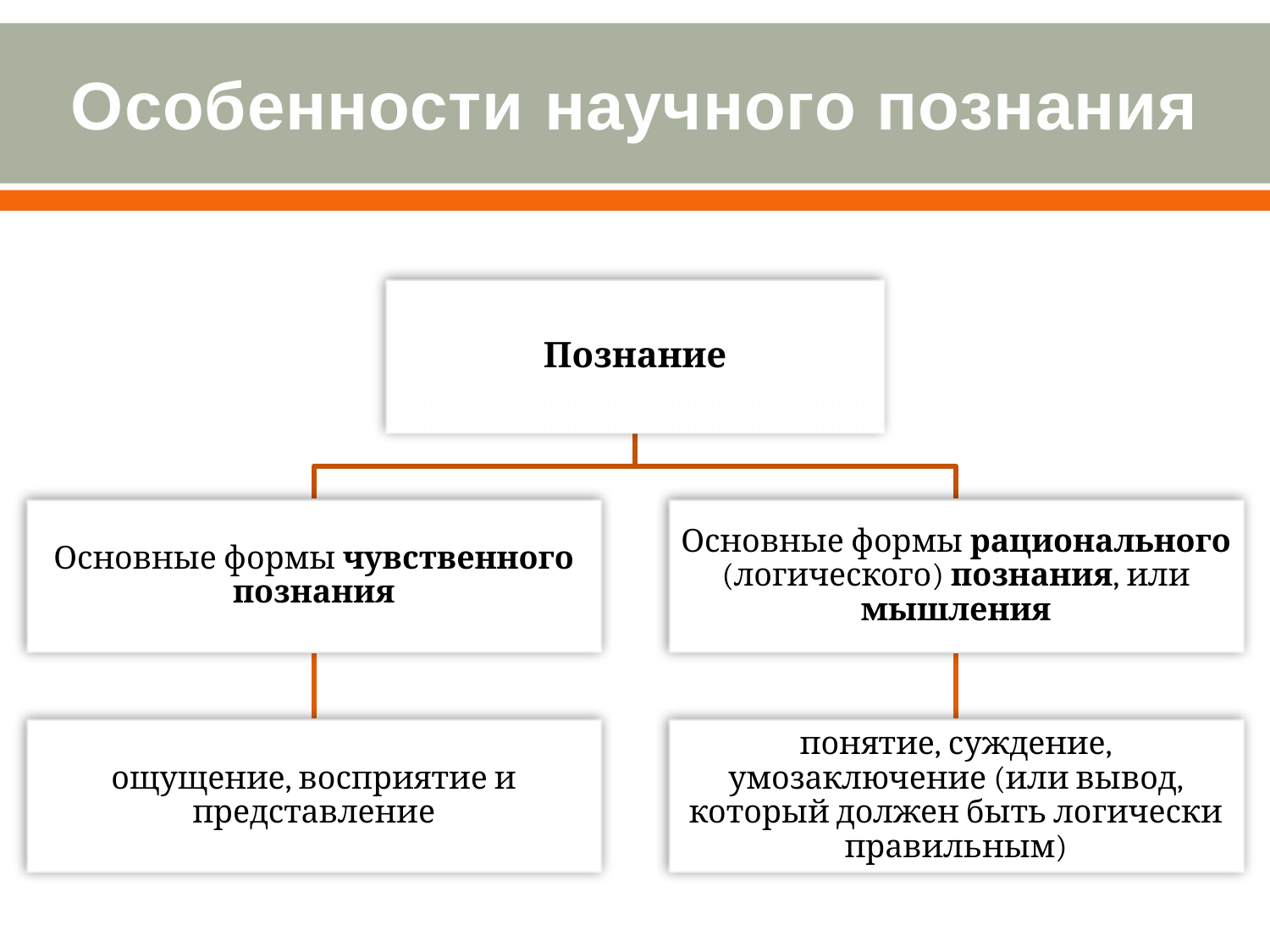

# Особенности научного познания
Познание
Основные формы чувственного познания
ощущение, восприятие и представление
Основные формы рационального (логического) познания, или мышления
понятие, суждение, умозаключение (или вывод, который должен быть логически правильным)